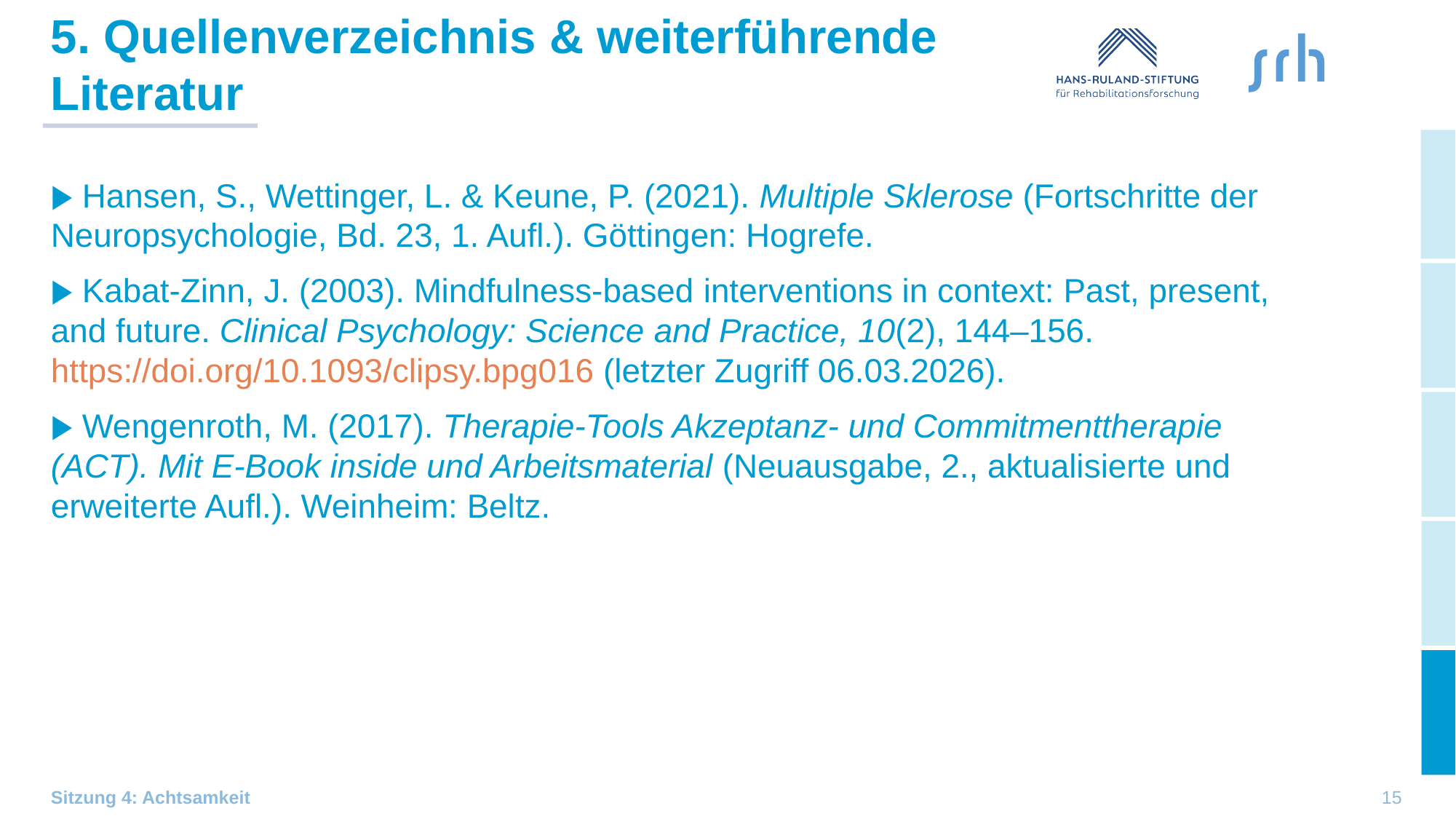

# 5. Quellenverzeichnis & weiterführende Literatur
▶ Hansen, S., Wettinger, L. & Keune, P. (2021). Multiple Sklerose (Fortschritte der Neuropsychologie, Bd. 23, 1. Aufl.). Göttingen: Hogrefe.
▶ Kabat-Zinn, J. (2003). Mindfulness-based interventions in context: Past, present, and future. Clinical Psychology: Science and Practice, 10(2), 144–156. https://doi.org/10.1093/clipsy.bpg016 (letzter Zugriff 06.03.2026).
▶ Wengenroth, M. (2017). Therapie-Tools Akzeptanz- und Commitmenttherapie (ACT). Mit E-Book inside und Arbeitsmaterial (Neuausgabe, 2., aktualisierte und erweiterte Aufl.). Weinheim: Beltz.
15
Sitzung 4: Achtsamkeit